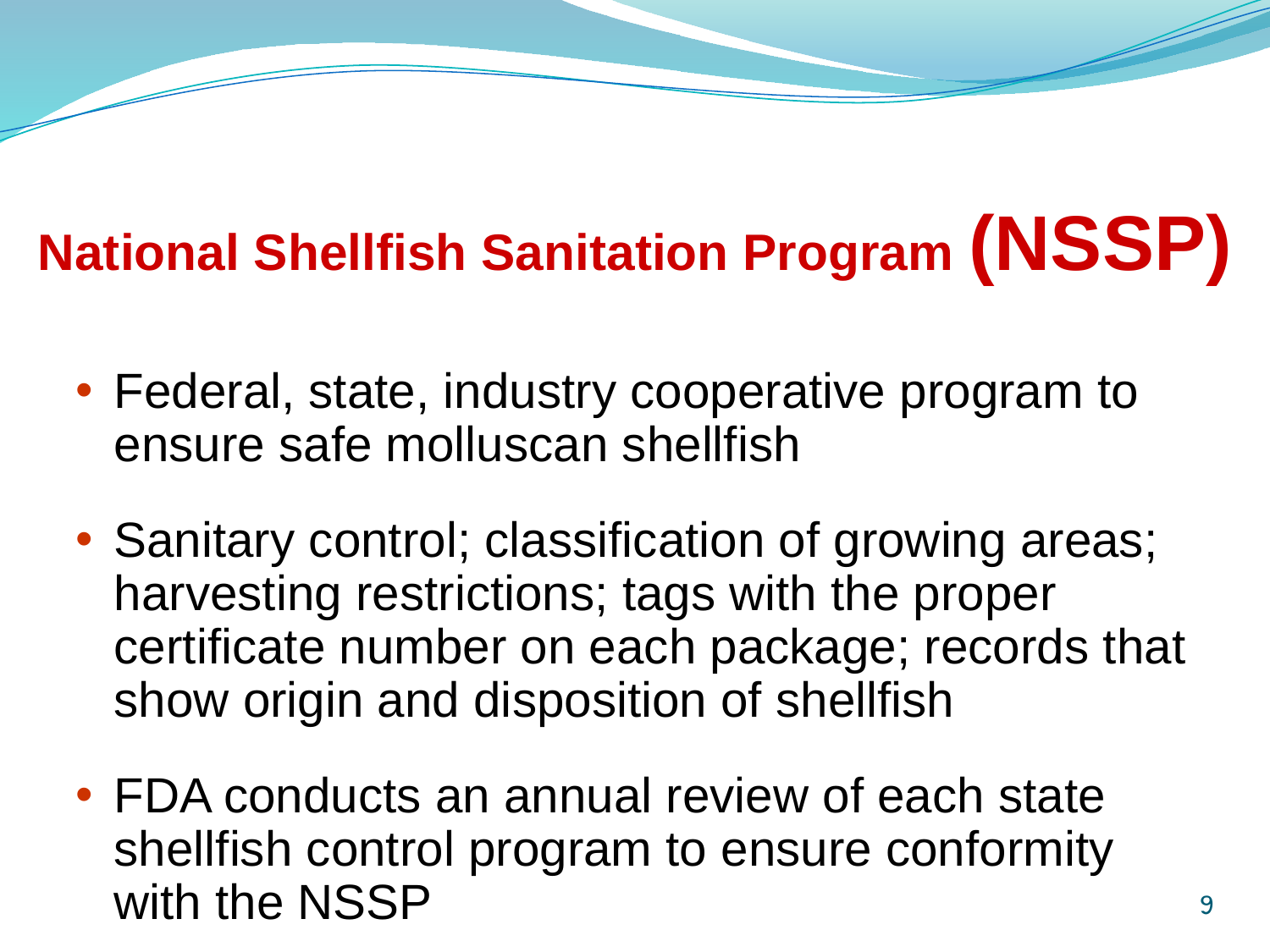

# National Shellfish Sanitation Program (NSSP)
Federal, state, industry cooperative program to ensure safe molluscan shellfish
Sanitary control; classification of growing areas; harvesting restrictions; tags with the proper certificate number on each package; records that show origin and disposition of shellfish
FDA conducts an annual review of each state shellfish control program to ensure conformity with the NSSP
9